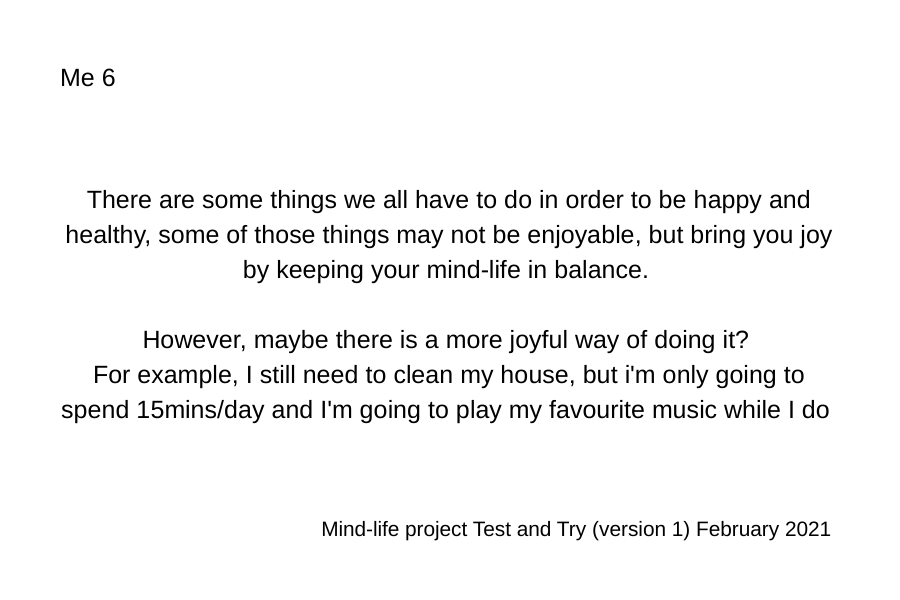

Me 6
There are some things we all have to do in order to be happy and healthy, some of those things may not be enjoyable, but bring you joy by keeping your mind-life in balance.

However, maybe there is a more joyful way of doing it?
For example, I still need to clean my house, but i'm only going to spend 15mins/day and I'm going to play my favourite music while I do
Mind-life project Test and Try (version 1) February 2021